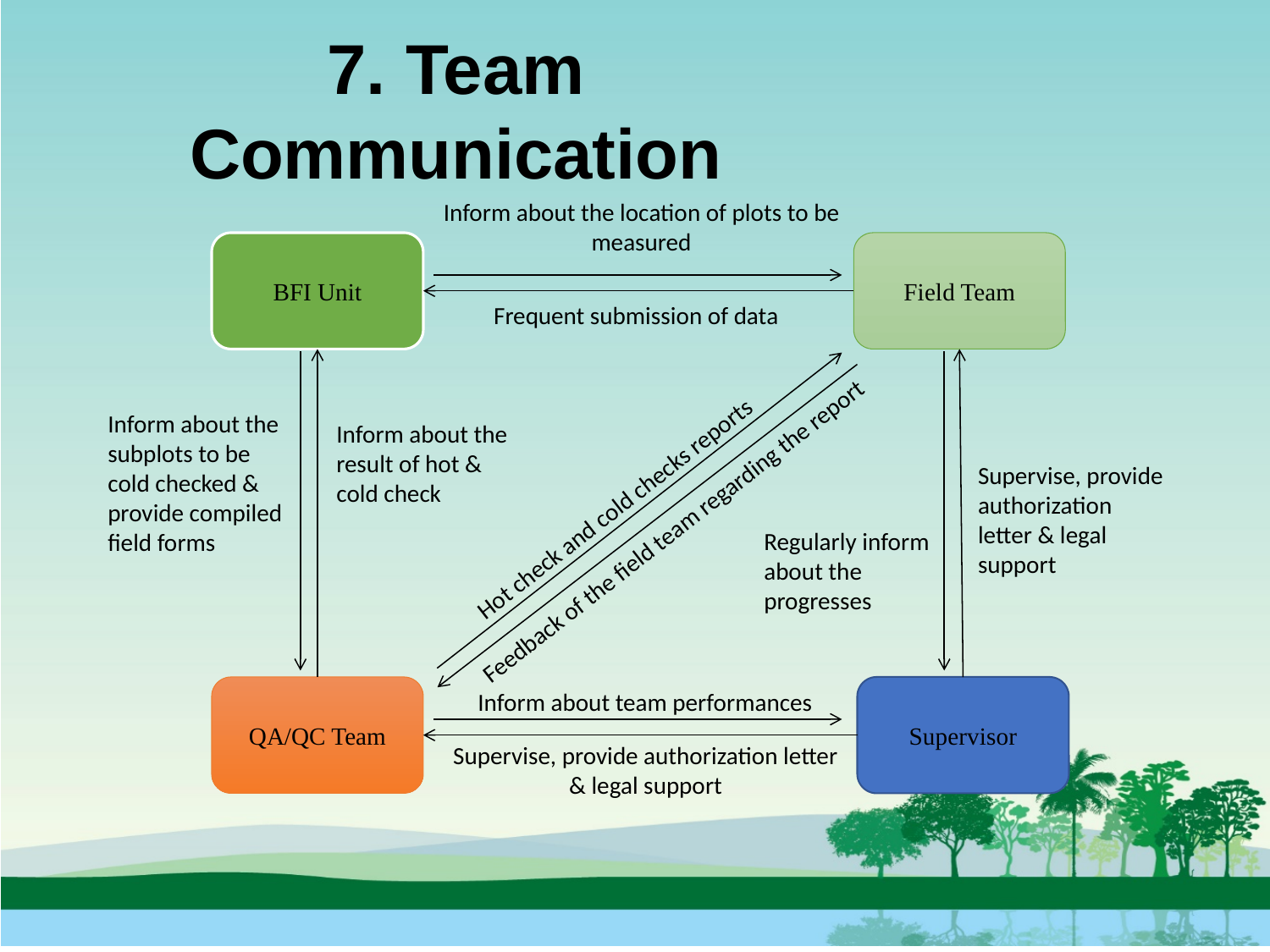

7. Team Communication
Inform about the location of plots to be measured
BFI Unit
Field Team
Frequent submission of data
Inform about the subplots to be cold checked & provide compiled field forms
Inform about the result of hot & cold check
Supervise, provide authorization letter & legal support
Hot check and cold checks reports
Feedback of the field team regarding the report
Regularly inform about the progresses
QA/QC Team
Supervisor
Inform about team performances
Supervise, provide authorization letter & legal support